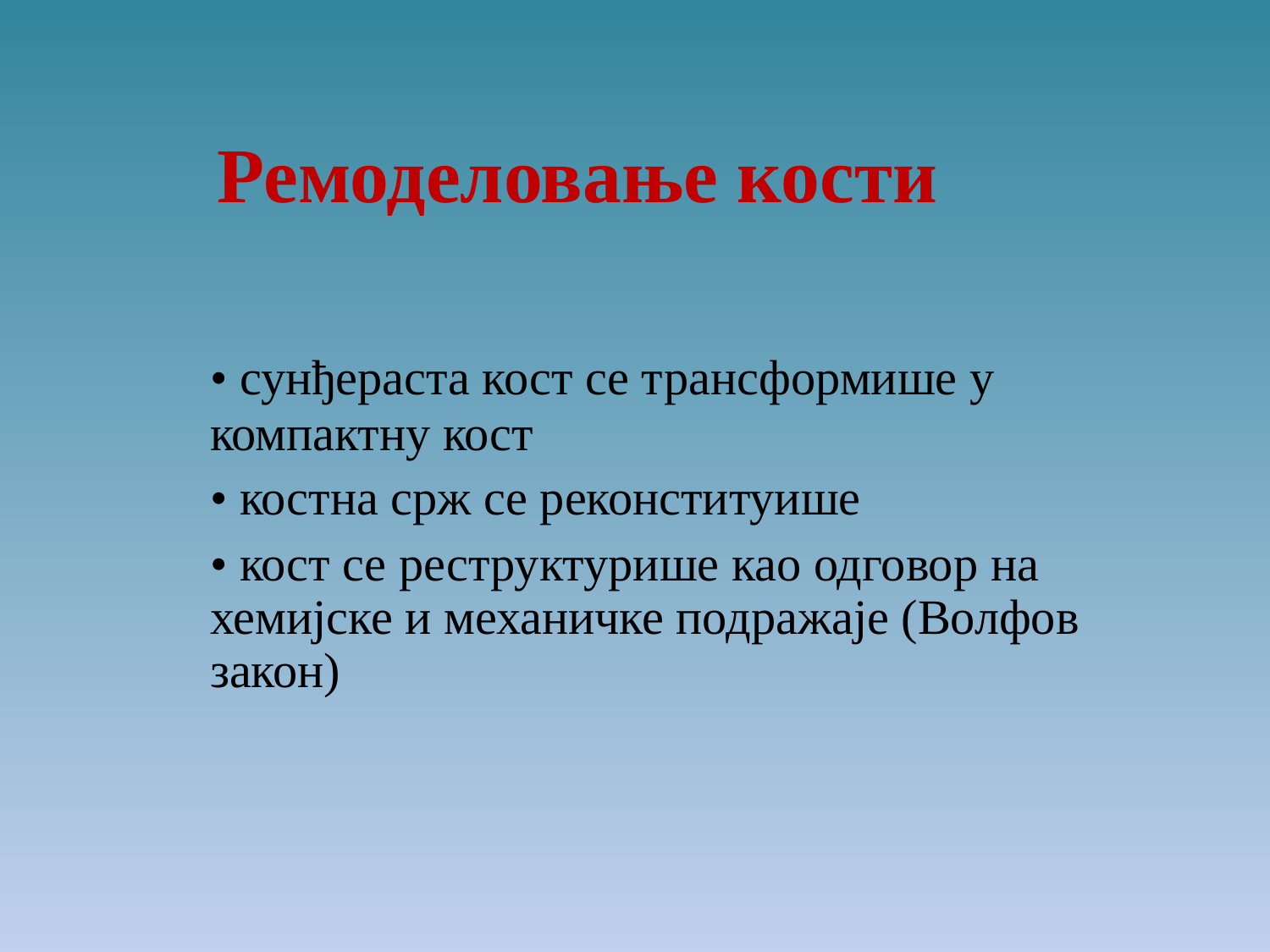

Ремоделовање кости
• сунђераста кост се трансформише у
компактну кост
• костна срж се реконституише
• кост се реструктурише као одговор на
хемијске и механичке подражаје (Волфов
закон)